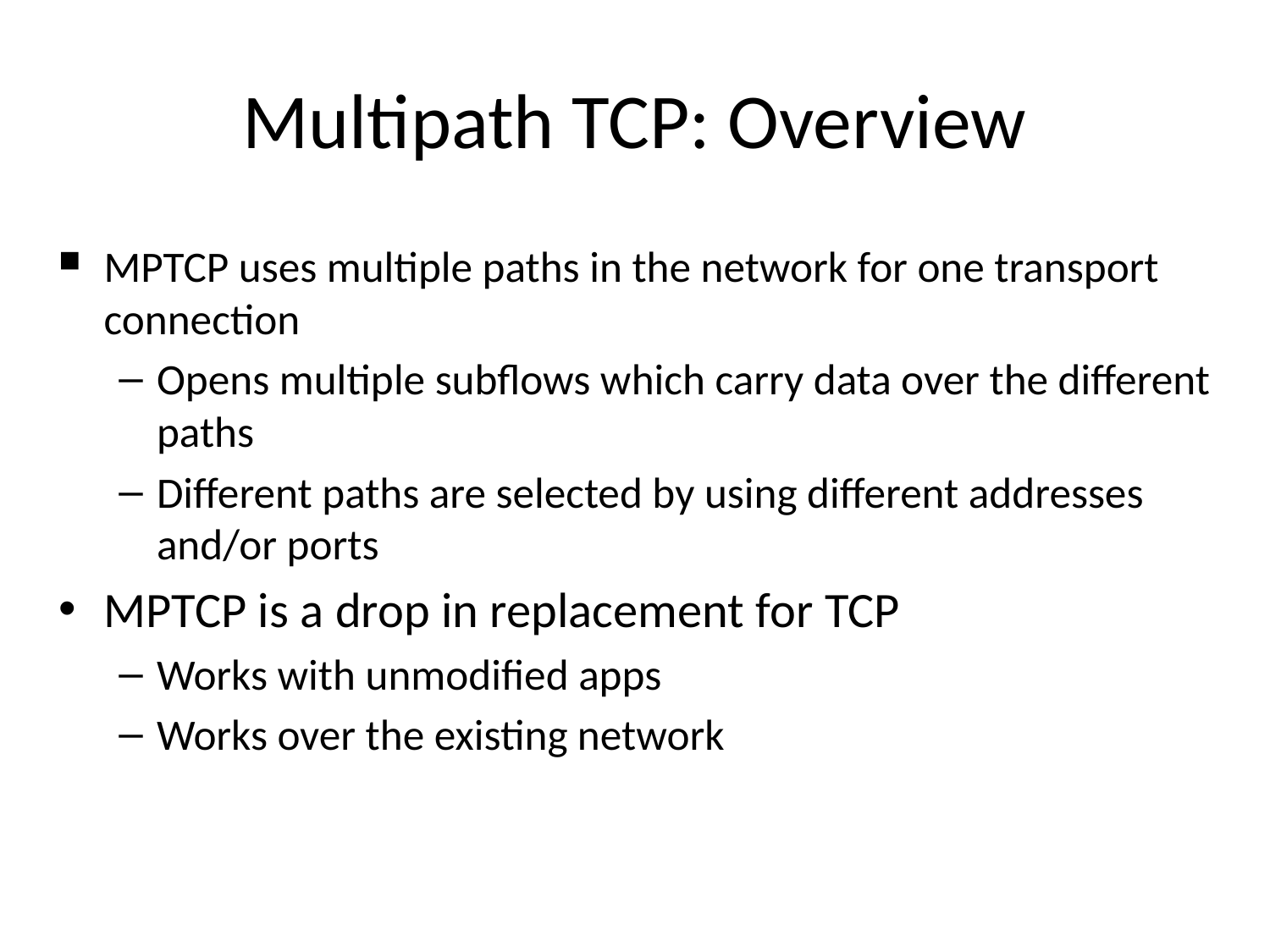

# Multipath TCP: Overview
MPTCP uses multiple paths in the network for one transport connection
Opens multiple subflows which carry data over the different paths
Different paths are selected by using different addresses and/or ports
MPTCP is a drop in replacement for TCP
Works with unmodified apps
Works over the existing network